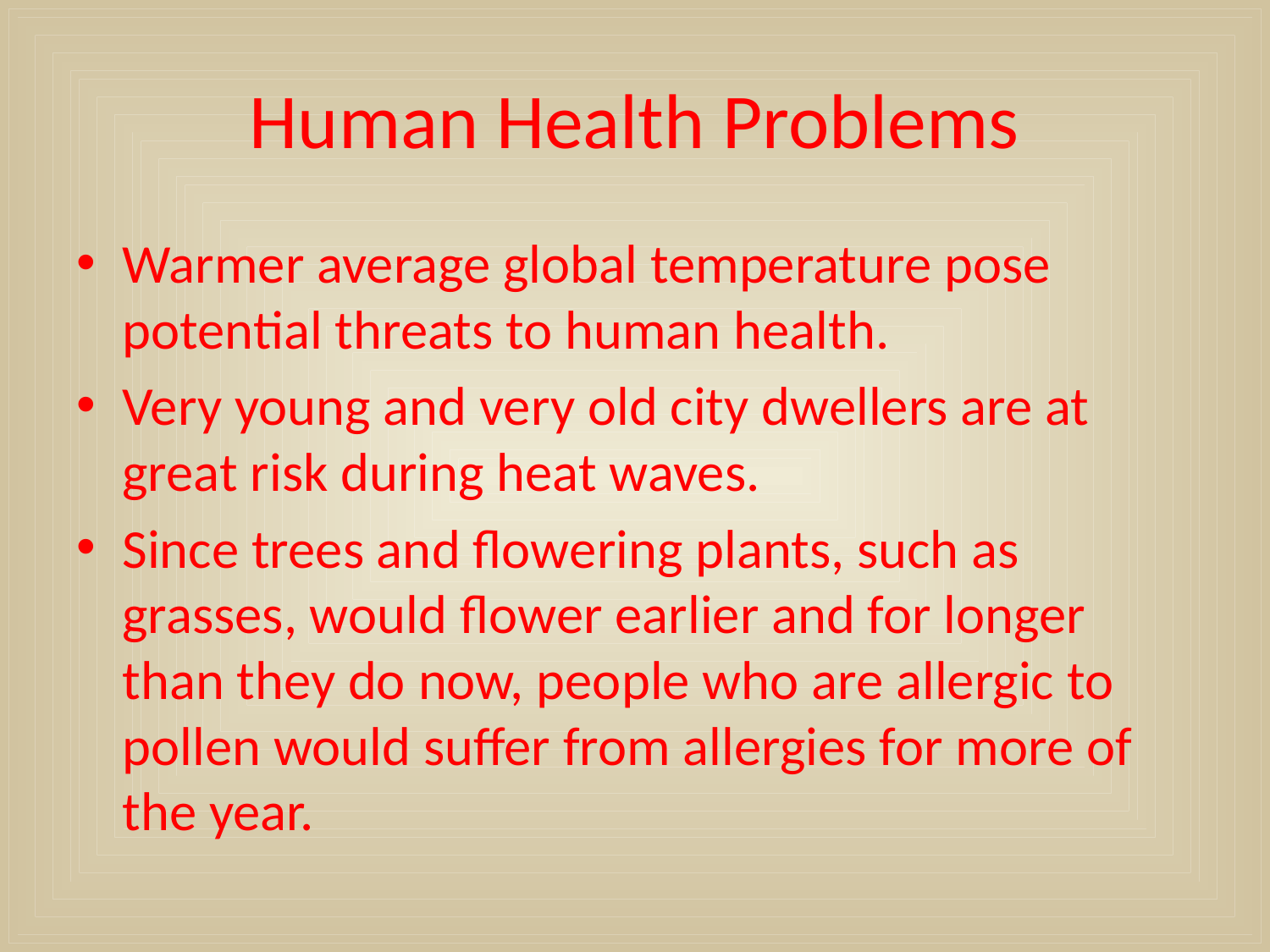

# Human Health Problems
Warmer average global temperature pose potential threats to human health.
Very young and very old city dwellers are at great risk during heat waves.
Since trees and flowering plants, such as grasses, would flower earlier and for longer than they do now, people who are allergic to pollen would suffer from allergies for more of the year.